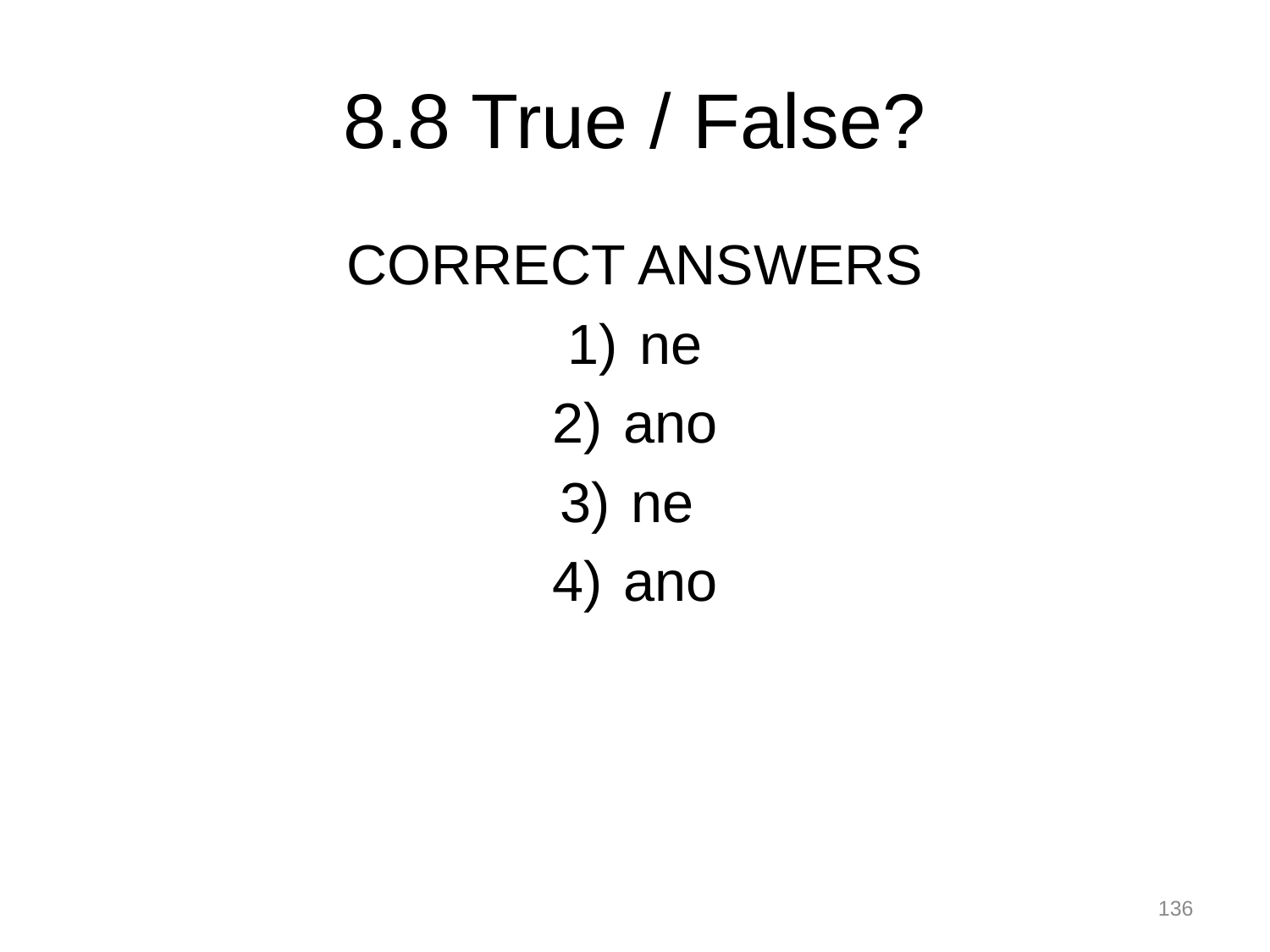

# 8.8 True / False?
CORRECT ANSWERS
ne
ano
ne
ano

136